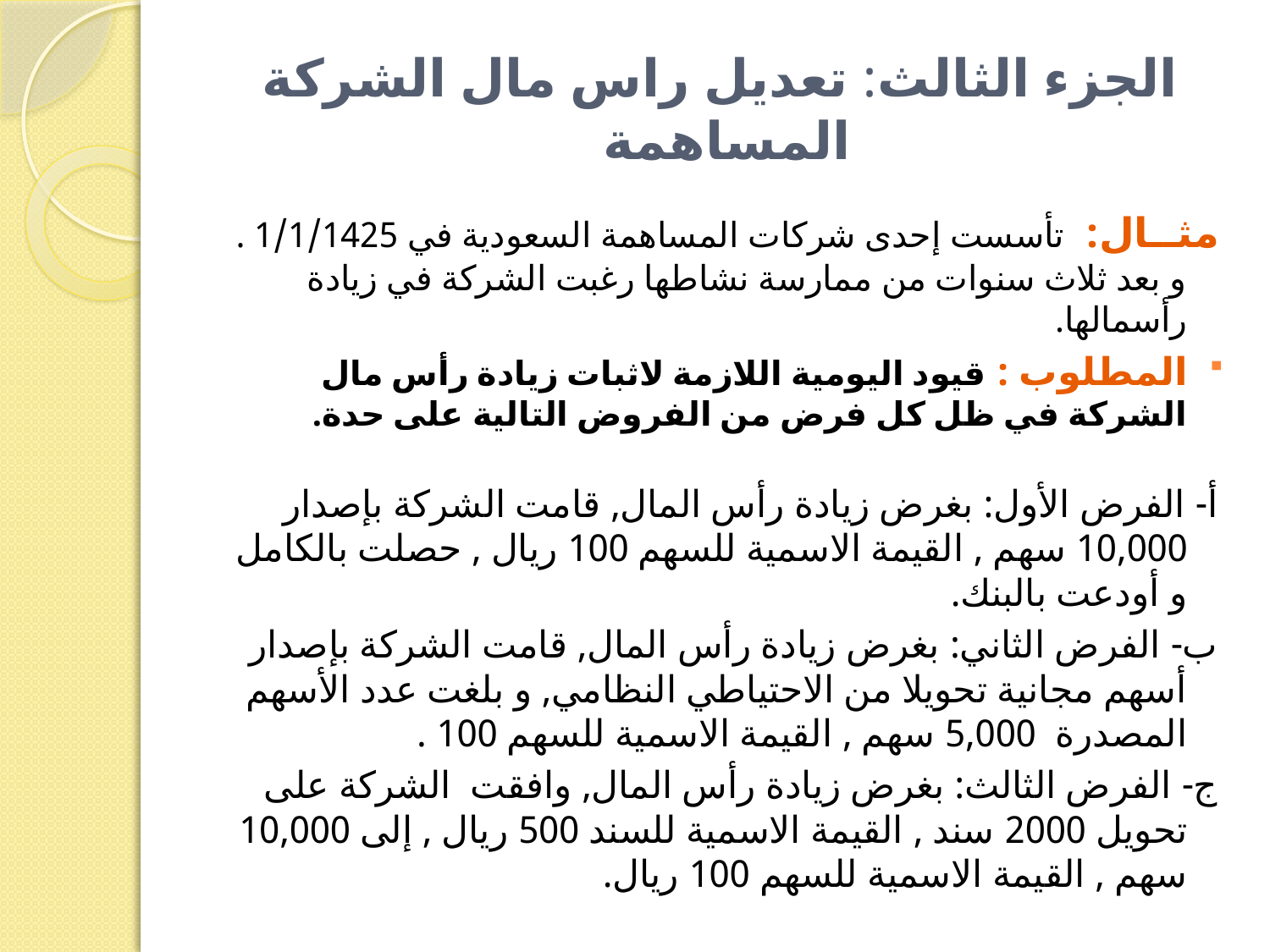

# الجزء الثالث: تعديل راس مال الشركة المساهمة
مثــال:  تأسست إحدى شركات المساهمة السعودية في 1/1/1425 . و بعد ثلاث سنوات من ممارسة نشاطها رغبت الشركة في زيادة رأسمالها.
المطلوب : قيود اليومية اللازمة لاثبات زيادة رأس مال الشركة في ظل كل فرض من الفروض التالية على حدة.
أ- الفرض الأول: بغرض زيادة رأس المال, قامت الشركة بإصدار 10,000 سهم , القيمة الاسمية للسهم 100 ريال , حصلت بالكامل و أودعت بالبنك.
ب- الفرض الثاني: بغرض زيادة رأس المال, قامت الشركة بإصدار أسهم مجانية تحويلا من الاحتياطي النظامي, و بلغت عدد الأسهم المصدرة  5,000 سهم , القيمة الاسمية للسهم 100 .
ج- الفرض الثالث: بغرض زيادة رأس المال, وافقت  الشركة على تحويل 2000 سند , القيمة الاسمية للسند 500 ريال , إلى 10,000 سهم , القيمة الاسمية للسهم 100 ريال.